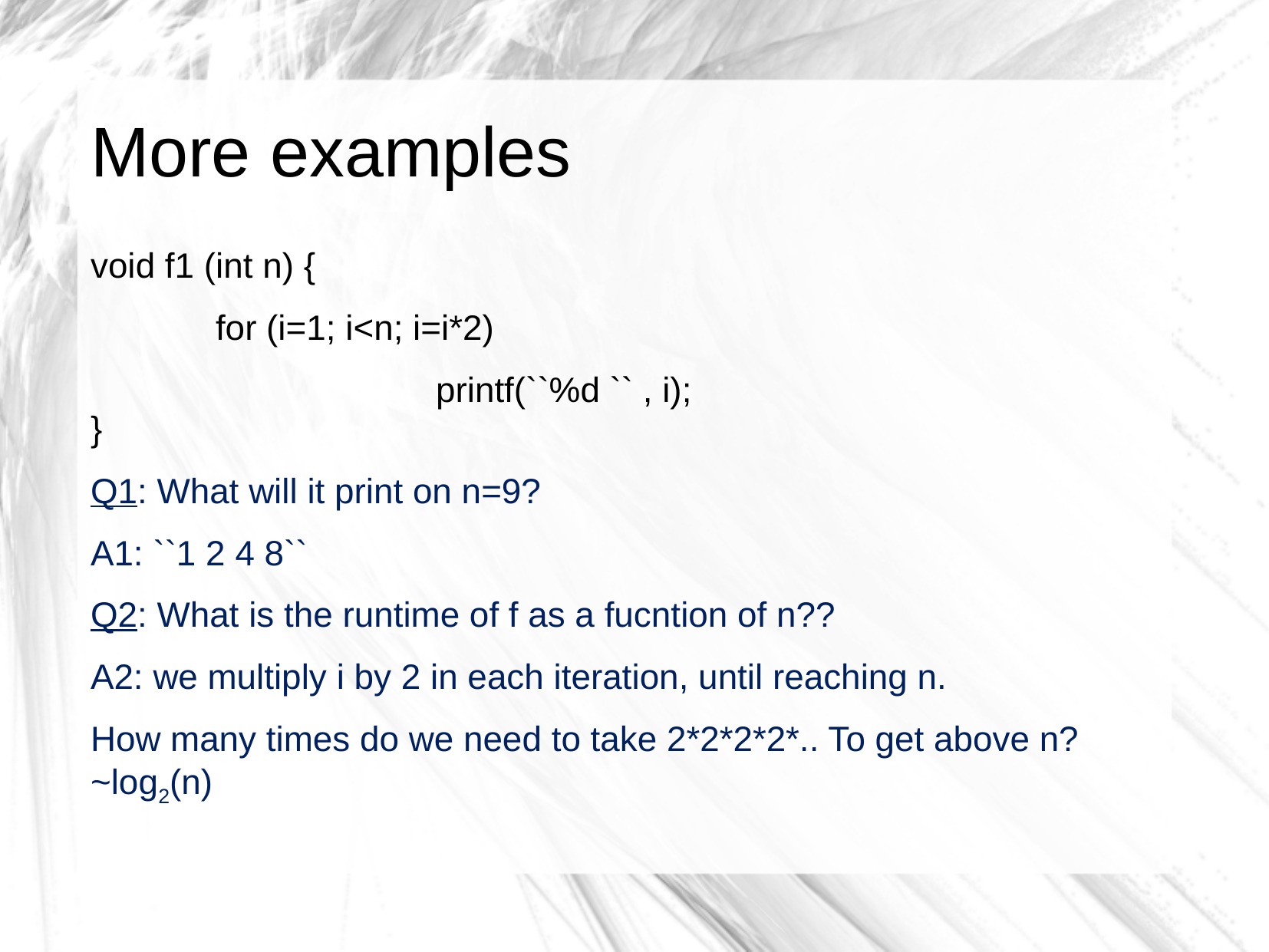

# More examples
void f1 (int n) {
	 for (i=1; i<n; i=i*2)
			printf(``%d `` , i);
}
Q1: What will it print on n=9?
A1: ``1 2 4 8``
Q2: What is the runtime of f as a fucntion of n??
A2: we multiply i by 2 in each iteration, until reaching n.
How many times do we need to take 2*2*2*2*.. To get above n? ~log2(n)